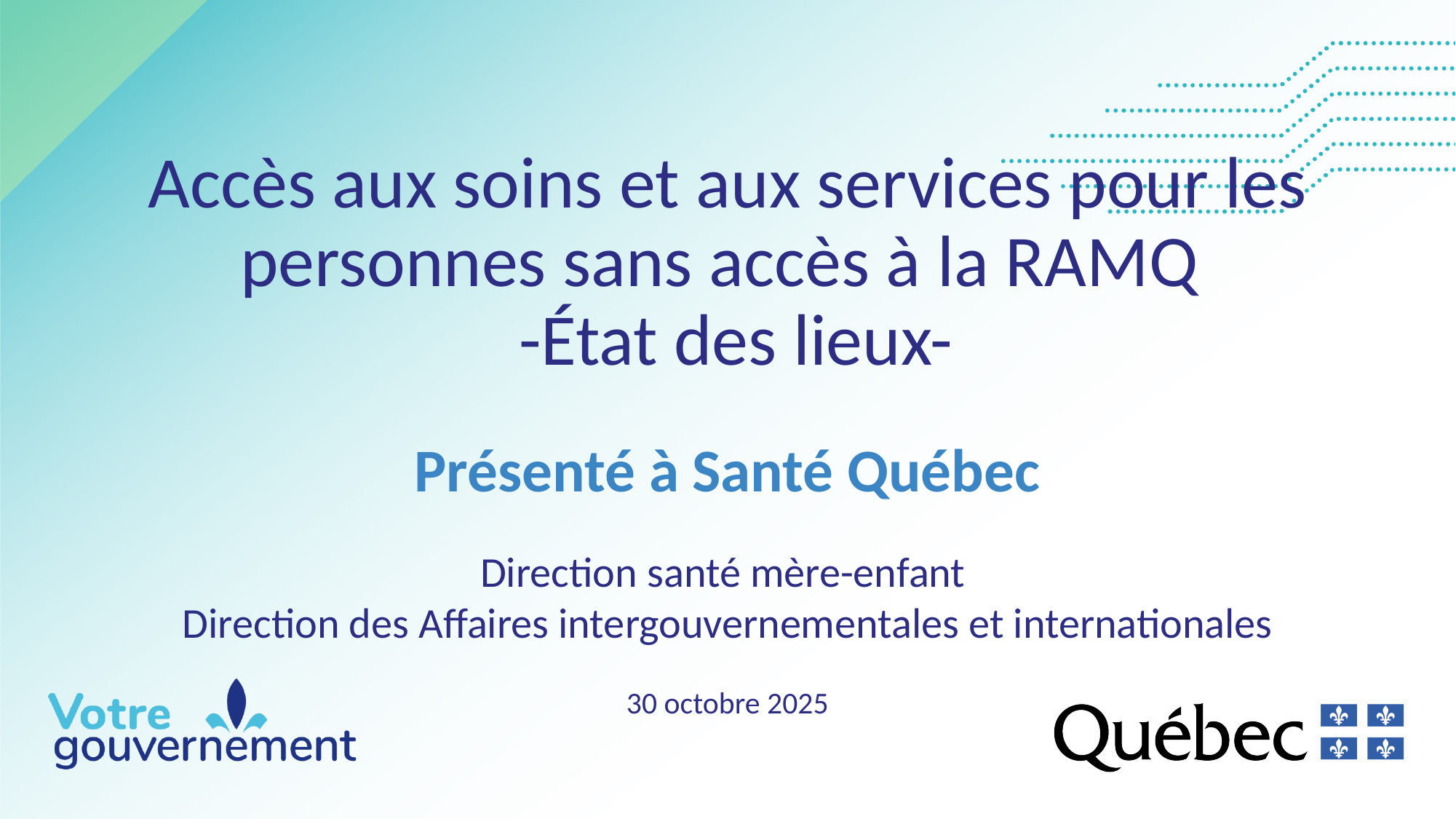

# Accès aux soins et aux services pour les personnes sans accès à la RAMQ -État des lieux-
Présenté à Santé Québec
Direction santé mère-enfant
Direction des Affaires intergouvernementales et internationales

30 octobre 2025